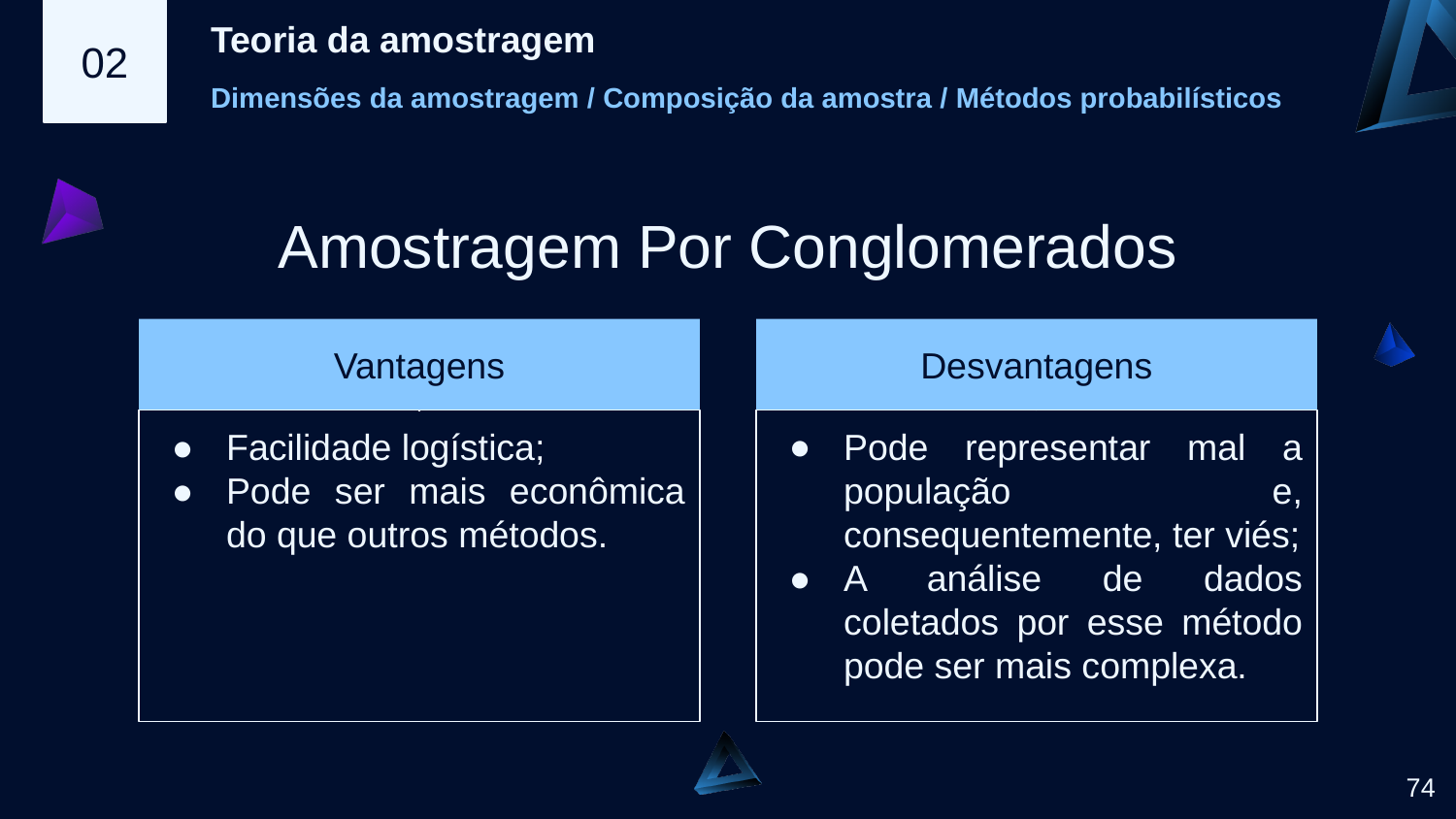

02
Teoria da amostragem
Dimensões da amostragem / Composição da amostra / Métodos probabilísticos
Amostragem Por Conglomerados
# Vantagens
Desvantagens
Facilidade logística;
Pode ser mais econômica do que outros métodos.
Pode representar mal a população e, consequentemente, ter viés;
A análise de dados coletados por esse método pode ser mais complexa.
74